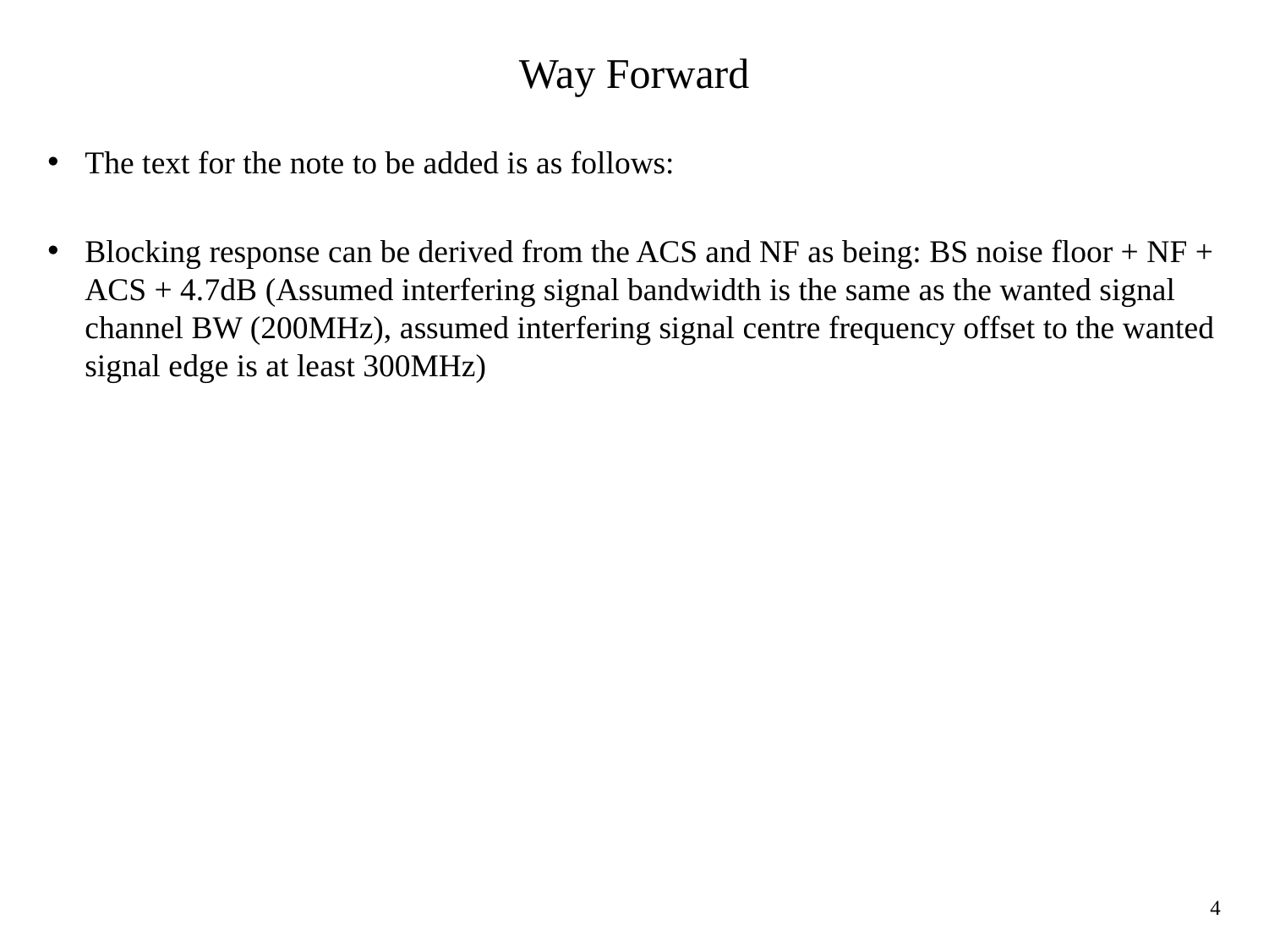

# Way Forward
The text for the note to be added is as follows:

Blocking response can be derived from the ACS and NF as being: BS noise floor + NF + ACS + 4.7dB (Assumed interfering signal bandwidth is the same as the wanted signal channel BW (200MHz), assumed interfering signal centre frequency offset to the wanted signal edge is at least 300MHz)
4